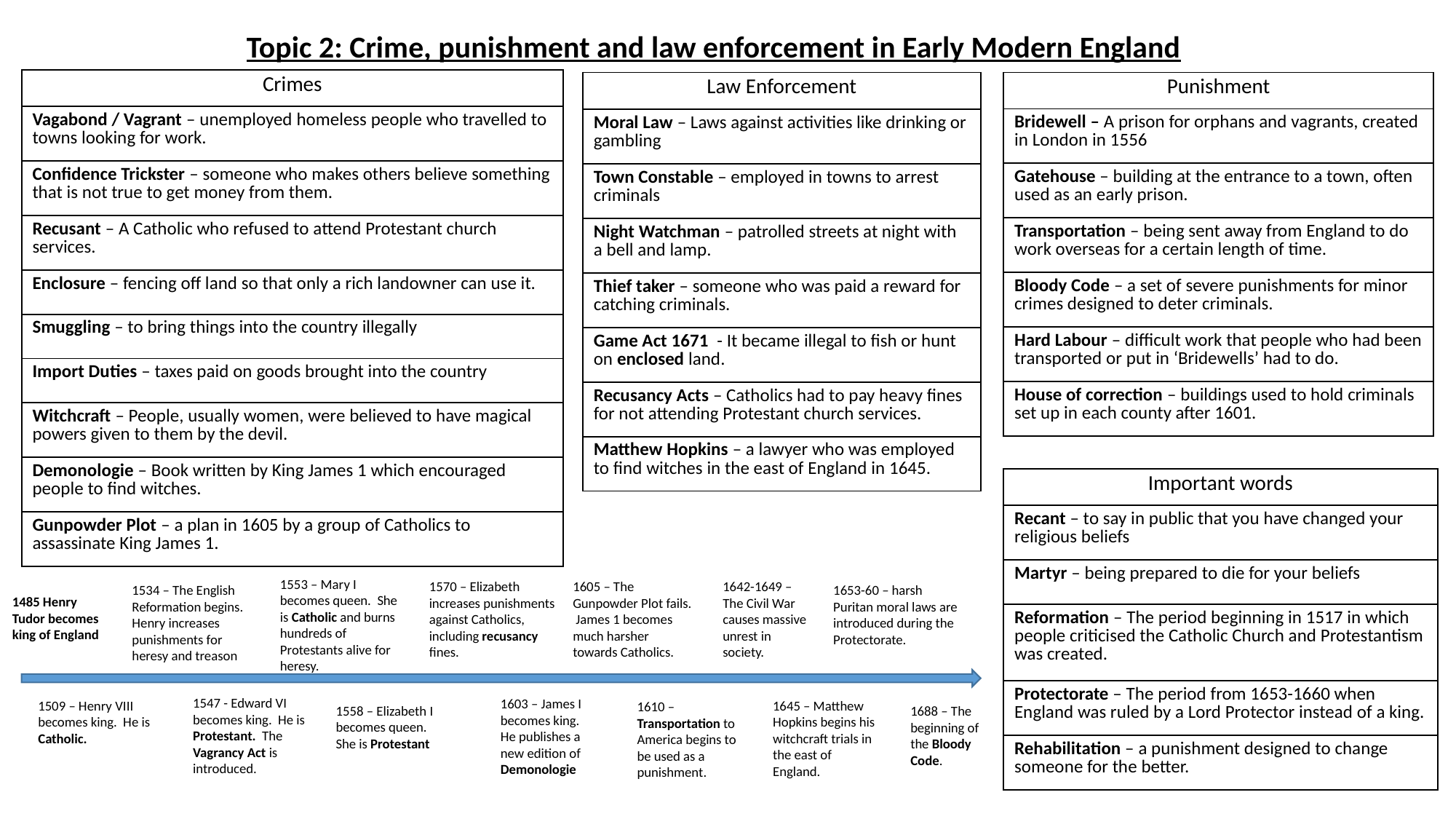

Topic 2: Crime, punishment and law enforcement in Early Modern England
| Crimes |
| --- |
| Vagabond / Vagrant – unemployed homeless people who travelled to towns looking for work. |
| Confidence Trickster – someone who makes others believe something that is not true to get money from them. |
| Recusant – A Catholic who refused to attend Protestant church services. |
| Enclosure – fencing off land so that only a rich landowner can use it. |
| Smuggling – to bring things into the country illegally |
| Import Duties – taxes paid on goods brought into the country |
| Witchcraft – People, usually women, were believed to have magical powers given to them by the devil. |
| Demonologie – Book written by King James 1 which encouraged people to find witches. |
| Gunpowder Plot – a plan in 1605 by a group of Catholics to assassinate King James 1. |
| Law Enforcement |
| --- |
| Moral Law – Laws against activities like drinking or gambling |
| Town Constable – employed in towns to arrest criminals |
| Night Watchman – patrolled streets at night with a bell and lamp. |
| Thief taker – someone who was paid a reward for catching criminals. |
| Game Act 1671 - It became illegal to fish or hunt on enclosed land. |
| Recusancy Acts – Catholics had to pay heavy fines for not attending Protestant church services. |
| Matthew Hopkins – a lawyer who was employed to find witches in the east of England in 1645. |
| Punishment |
| --- |
| Bridewell – A prison for orphans and vagrants, created in London in 1556 |
| Gatehouse – building at the entrance to a town, often used as an early prison. |
| Transportation – being sent away from England to do work overseas for a certain length of time. |
| Bloody Code – a set of severe punishments for minor crimes designed to deter criminals. |
| Hard Labour – difficult work that people who had been transported or put in ‘Bridewells’ had to do. |
| House of correction – buildings used to hold criminals set up in each county after 1601. |
| Important words |
| --- |
| Recant – to say in public that you have changed your religious beliefs |
| Martyr – being prepared to die for your beliefs |
| Reformation – The period beginning in 1517 in which people criticised the Catholic Church and Protestantism was created. |
| Protectorate – The period from 1653-1660 when England was ruled by a Lord Protector instead of a king. |
| Rehabilitation – a punishment designed to change someone for the better. |
1553 – Mary I becomes queen.  She is Catholic and burns hundreds of Protestants alive for heresy.
1605 – The Gunpowder Plot fails.  James 1 becomes much harsher towards Catholics.
1642-1649 – The Civil War causes massive unrest in society.
1570 – Elizabeth increases punishments against Catholics, including recusancy fines.
1534 – The English Reformation begins.  Henry increases punishments for heresy and treason
1653-60 – harsh Puritan moral laws are introduced during the Protectorate.
1485 Henry Tudor becomes king of England

1547 - Edward VI becomes king.  He is Protestant.  The Vagrancy Act is introduced.
1603 – James I becomes king.  He publishes a new edition of Demonologie
1509 – Henry VIII becomes king.  He is Catholic.
1645 – Matthew Hopkins begins his witchcraft trials in the east of England.
1610 – Transportation to America begins to be used as a punishment.
1558 – Elizabeth I becomes queen.  She is Protestant
1688 – The beginning of the Bloody Code.